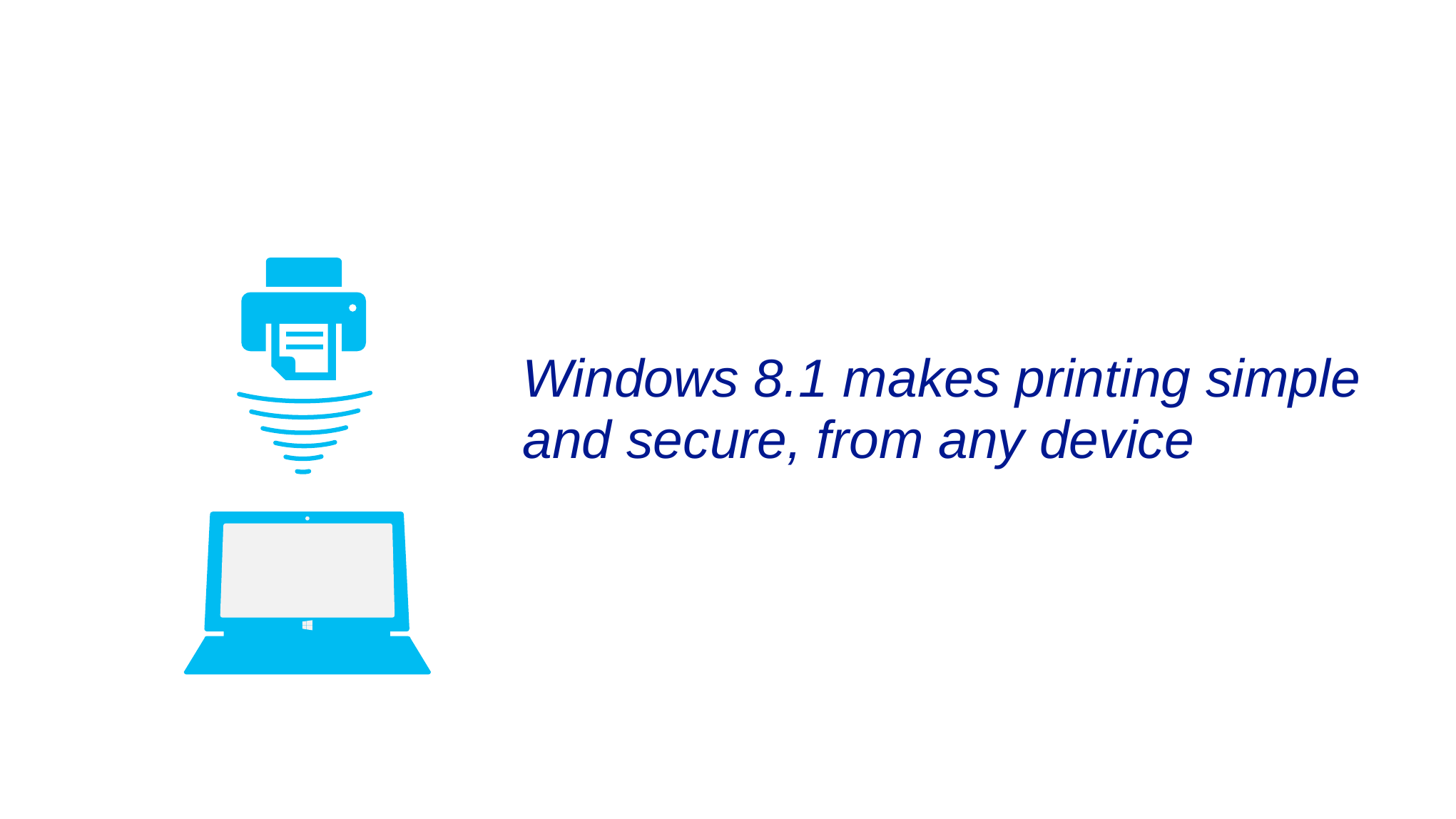

Windows 8.1 makes printing simple and secure, from any device